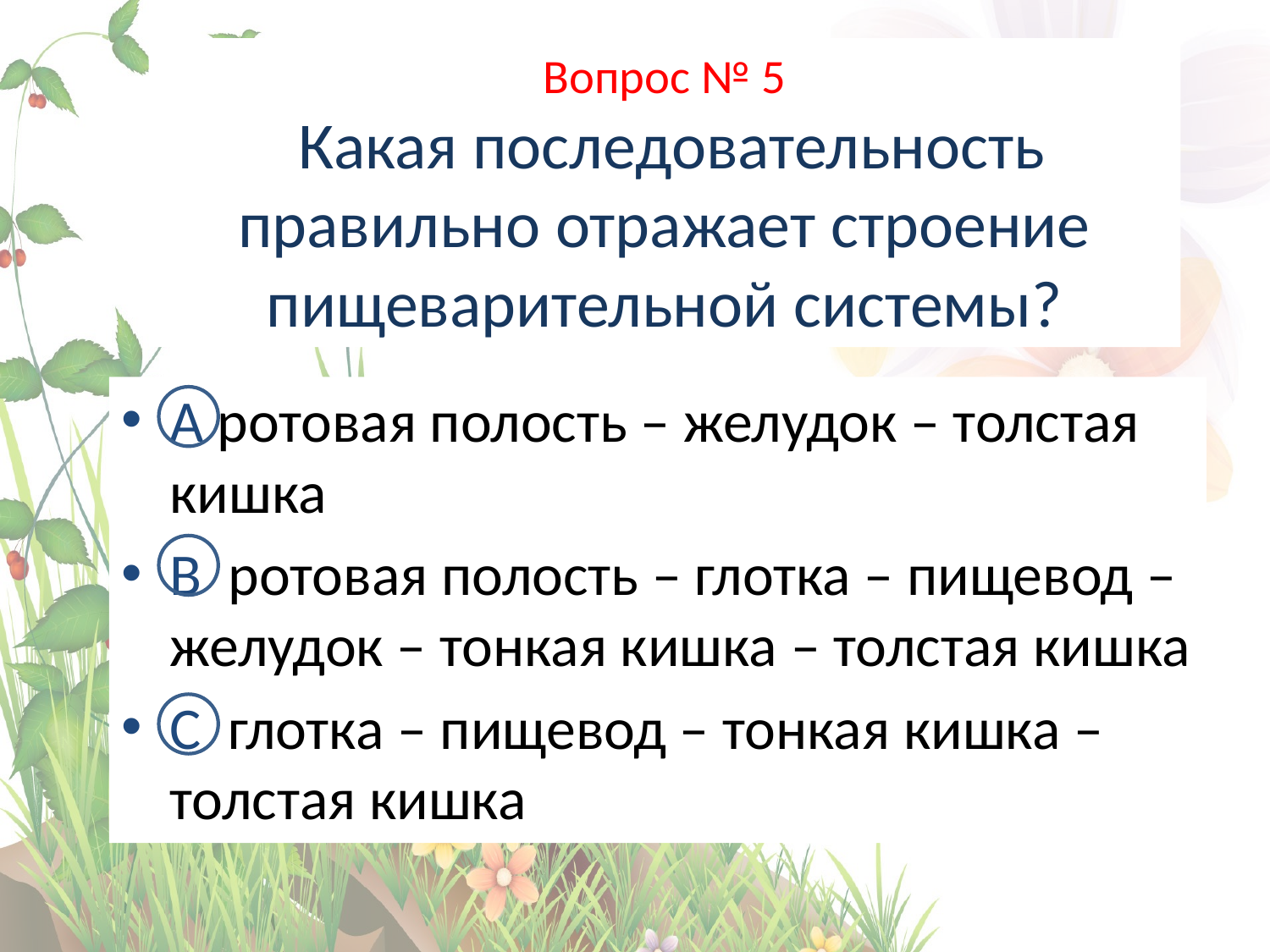

# Вопрос № 5 Какая последовательность правильно отражает строение пищеварительной системы?
А ротовая полость – желудок – толстая кишка
В  ротовая полость – глотка – пищевод – желудок – тонкая кишка – толстая кишка
С  глотка – пищевод – тонкая кишка – толстая кишка